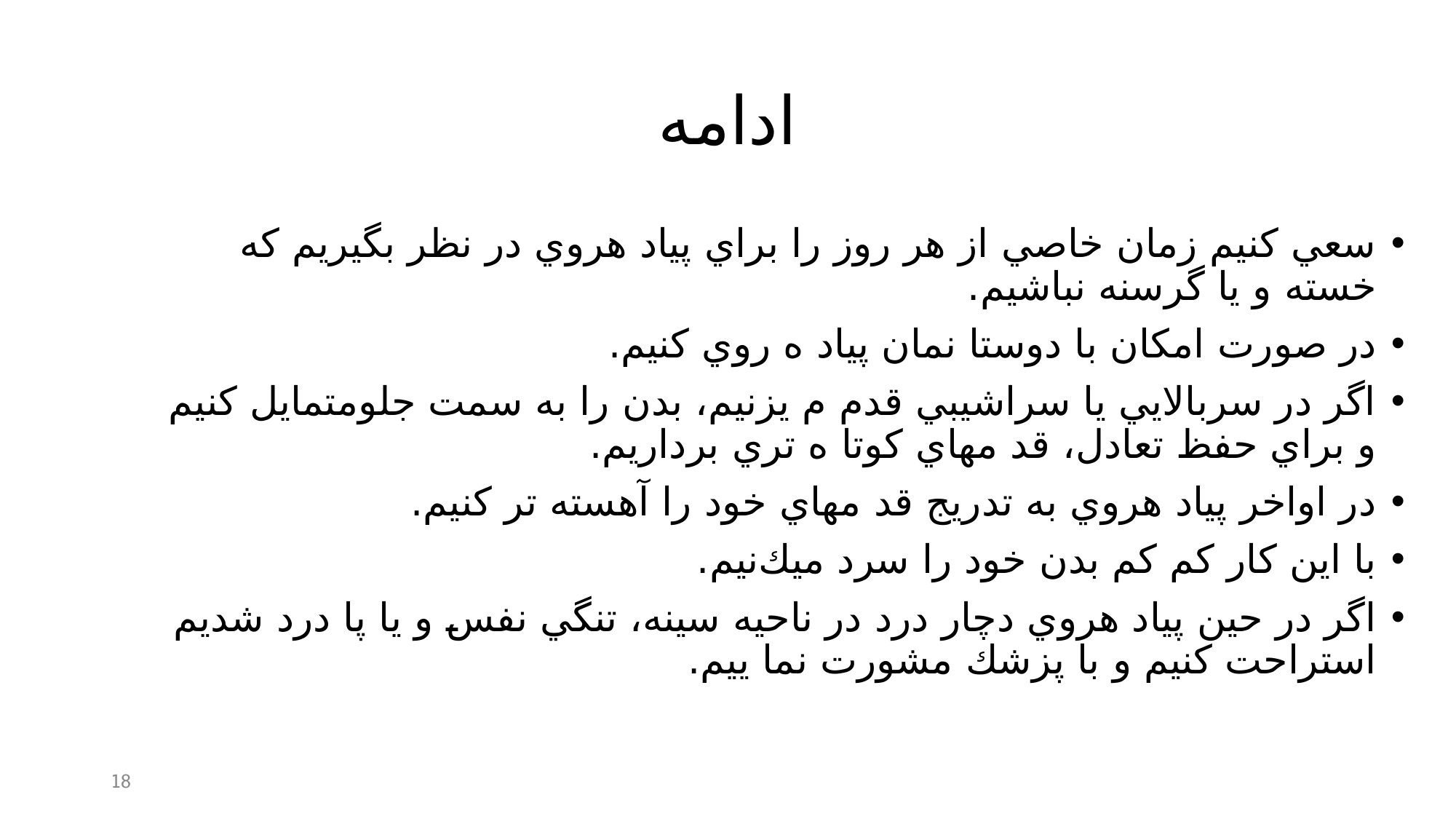

# ادامه
سعي كنيم زمان خاصي از هر روز را براي پياد هروي در نظر بگيريم كه خسته و يا گرسنه نباشيم.
در صورت امكان با دوستا نمان پياد ه روي كنيم.
اگر در سربالايي يا سراشيبي قدم م يزنيم، بدن را به سمت جلومتمايل كنيم و براي حفظ تعادل، قد مهاي كوتا ه تري برداريم.
در اواخر پياد هروي به تدريج قد مهاي خود را آهسته تر كنيم.
با اين كار كم كم بدن خود را سرد میك‌نيم.
اگر در حين پياد هروي دچار درد در ناحیه سينه، تنگي نفس و يا پا درد شديم استراحت كنيم و با پزشك مشورت نما ييم.

18